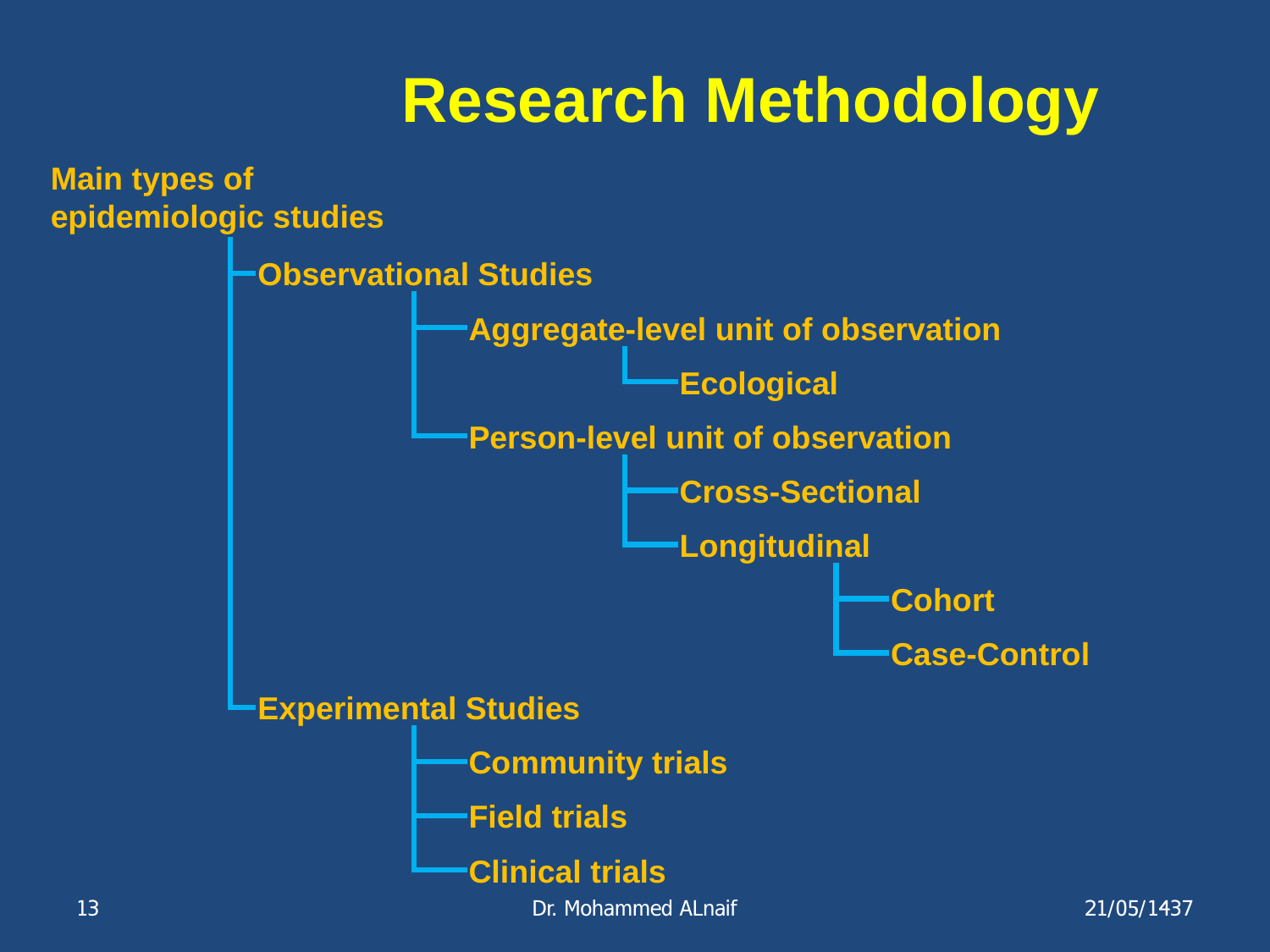

# Research Methodology
Main types of
epidemiologic studies

Observational Studies
Aggregate-level unit of observation
Ecological
Person-level unit of observation
Cross-Sectional
Longitudinal
Cohort
Case-Control
Experimental Studies
Community trials
Field trials
Clinical trials
13
Dr. Mohammed ALnaif
21/05/1437